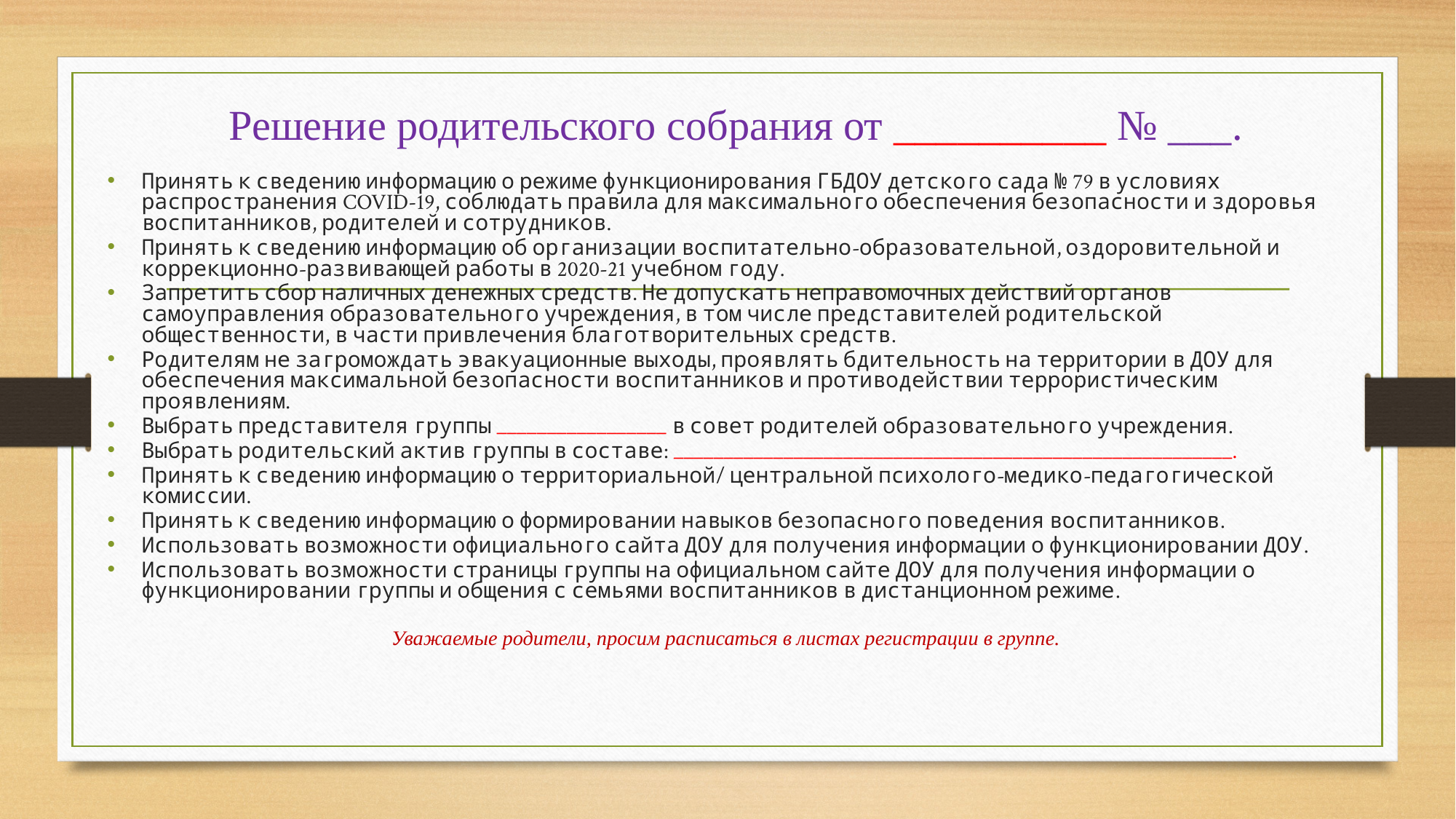

Решение родительского собрания от __________ № ___.

Принять к сведению информацию о режиме функционирования ГБДОУ детского сада № 79 в условиях распространения COVID-19, соблюдать правила для максимального обеспечения безопасности и здоровья воспитанников, родителей и сотрудников.
Принять к сведению информацию об организации воспитательно-образовательной, оздоровительной и коррекционно-развивающей работы в 2020-21 учебном году.
Запретить сбор наличных денежных средств. Не допускать неправомочных действий органов самоуправления образовательного учреждения, в том числе представителей родительской общественности, в части привлечения благотворительных средств.
Родителям не загромождать эвакуационные выходы, проявлять бдительность на территории в ДОУ для обеспечения максимальной безопасности воспитанников и противодействии террористическим проявлениям.
Выбрать представителя группы _________________ в совет родителей образовательного учреждения.
Выбрать родительский актив группы в составе: ________________________________________________________.
Принять к сведению информацию о территориальной/ центральной психолого-медико-педагогической комиссии.
Принять к сведению информацию о формировании навыков безопасного поведения воспитанников.
Использовать возможности официального сайта ДОУ для получения информации о функционировании ДОУ.
Использовать возможности страницы группы на официальном сайте ДОУ для получения информации о функционировании группы и общения с семьями воспитанников в дистанционном режиме.

Уважаемые родители, просим расписаться в листах регистрации в группе.